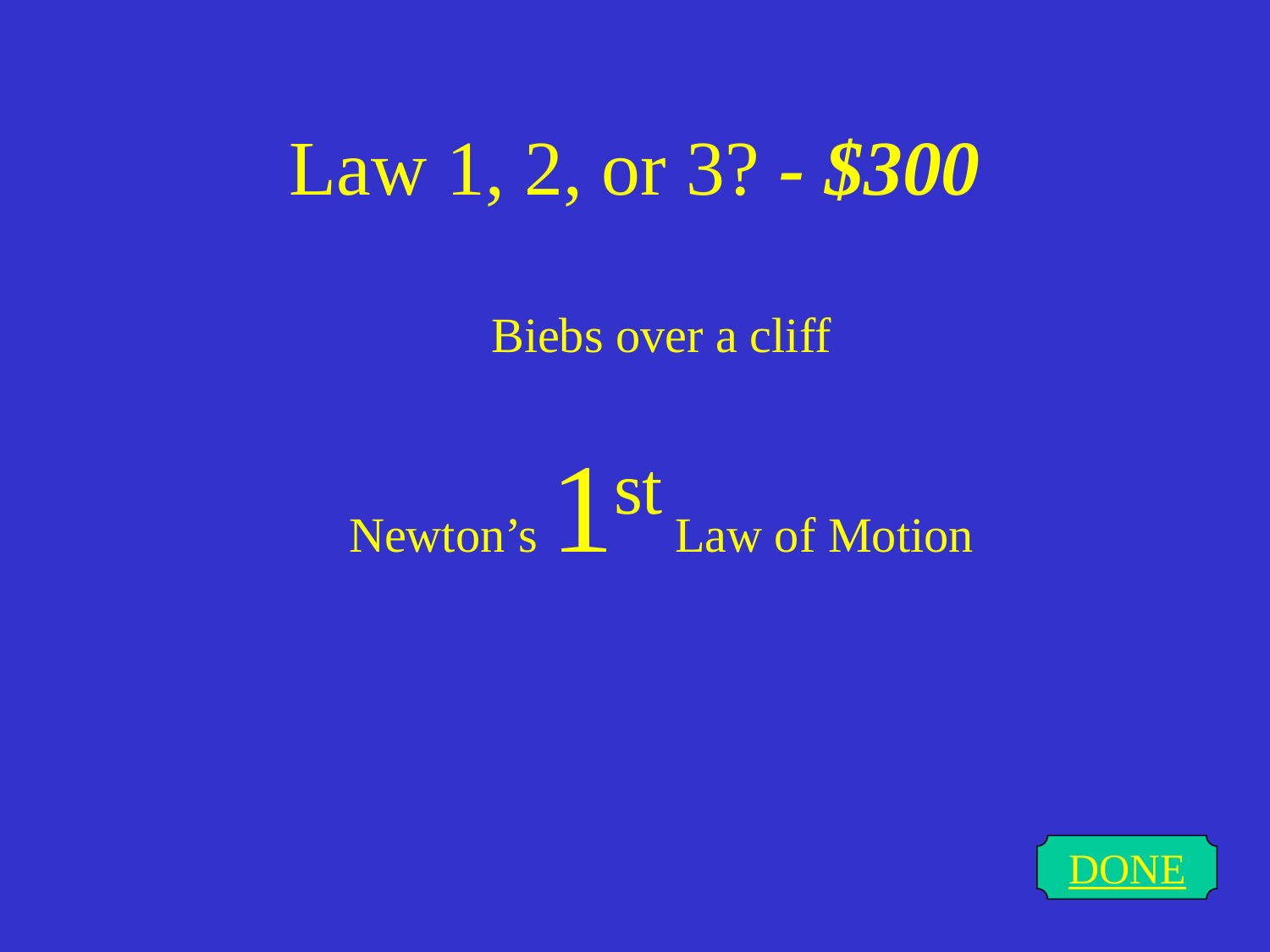

# Law 1, 2, or 3? - $300
Biebs over a cliff
Newton’s 1st Law of Motion

DONE